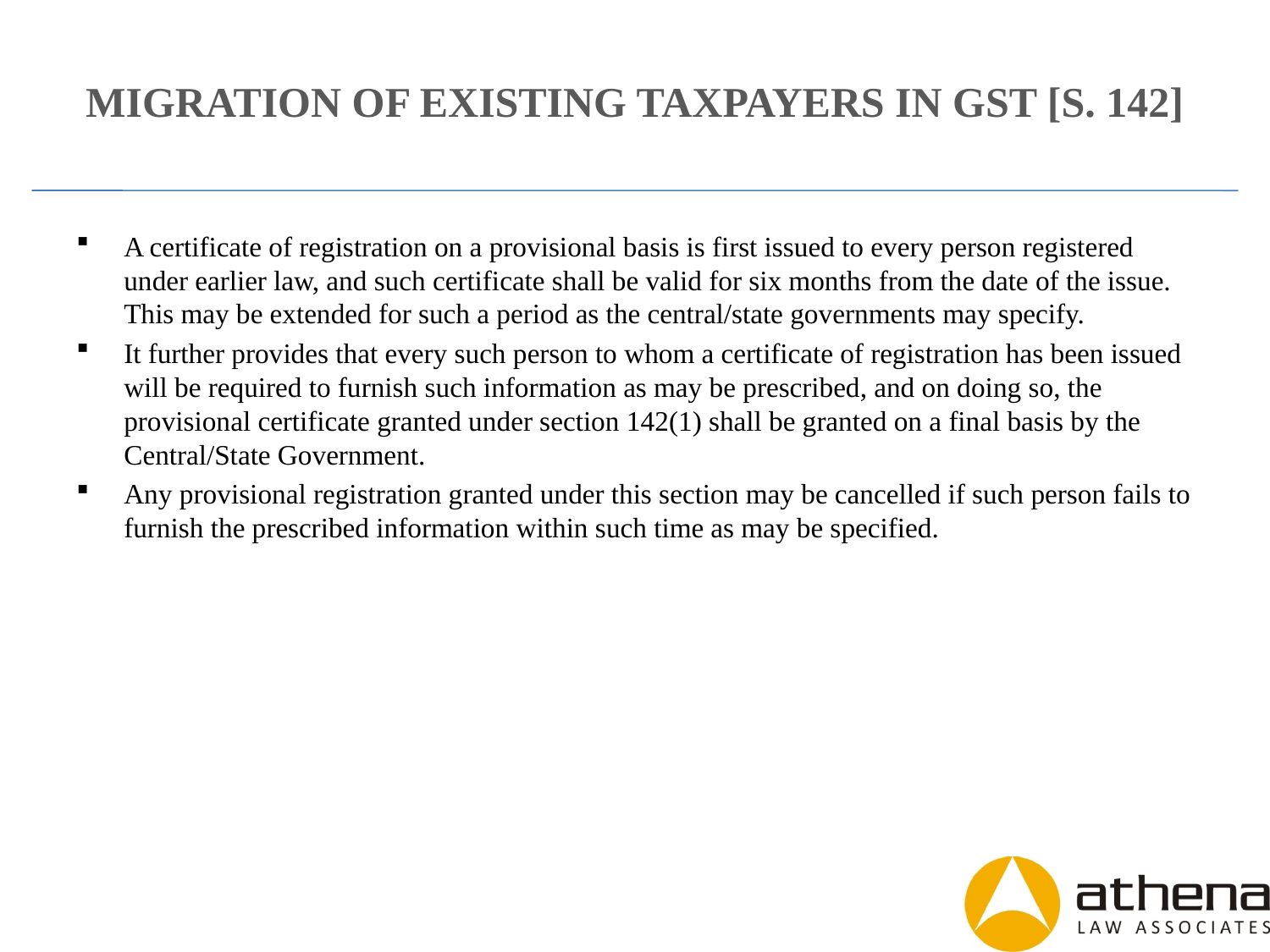

# MIGRATION OF EXISTING TAXPAYERS IN GST [S. 142]
A certificate of registration on a provisional basis is first issued to every person registered under earlier law, and such certificate shall be valid for six months from the date of the issue. This may be extended for such a period as the central/state governments may specify.
It further provides that every such person to whom a certificate of registration has been issued will be required to furnish such information as may be prescribed, and on doing so, the provisional certificate granted under section 142(1) shall be granted on a final basis by the Central/State Government.
Any provisional registration granted under this section may be cancelled if such person fails to furnish the prescribed information within such time as may be specified.